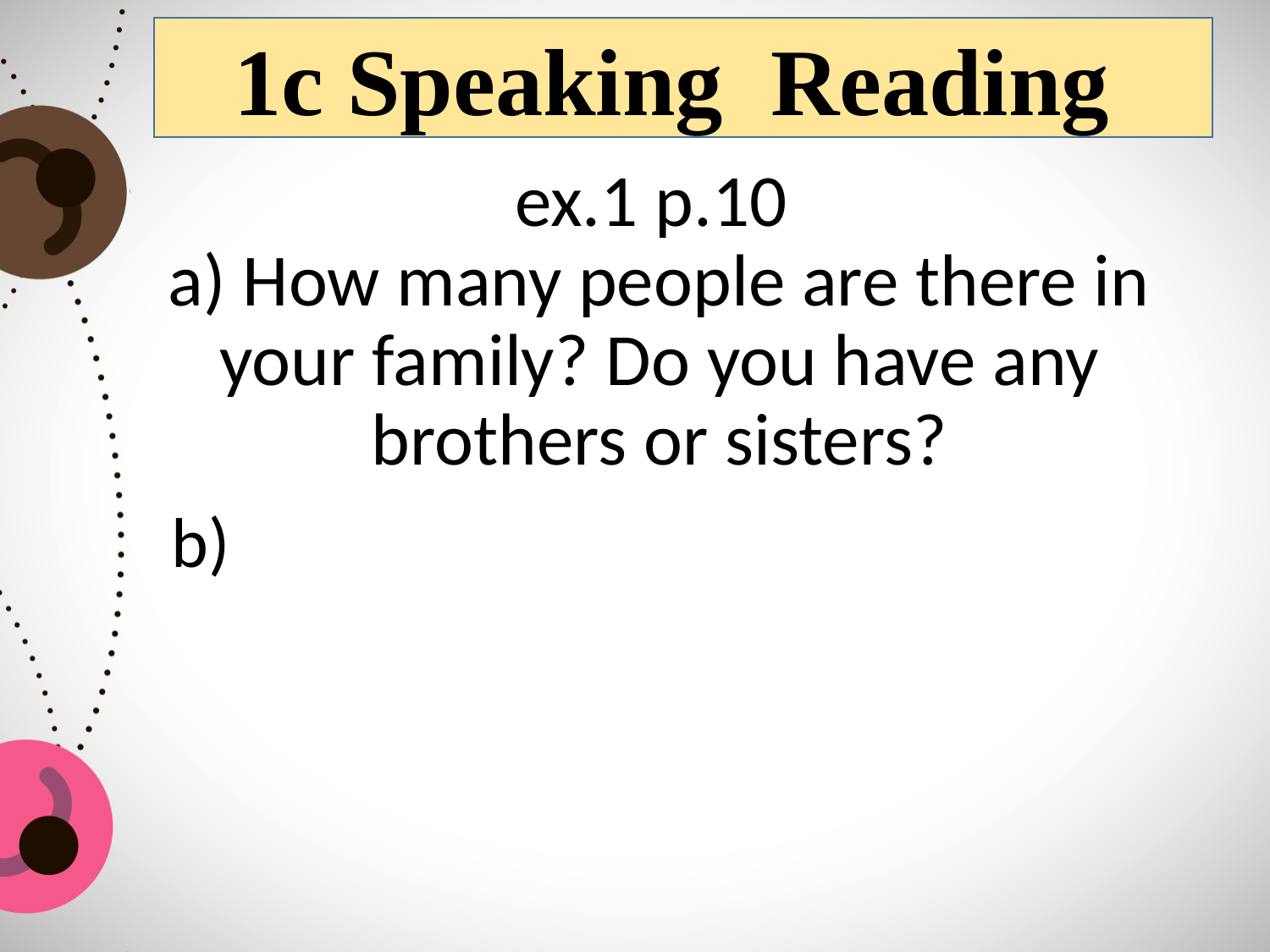

1c Speaking  Reading
# ex.1 p.10 a) How many people are there in your family? Do you have any brothers or sisters?
b)